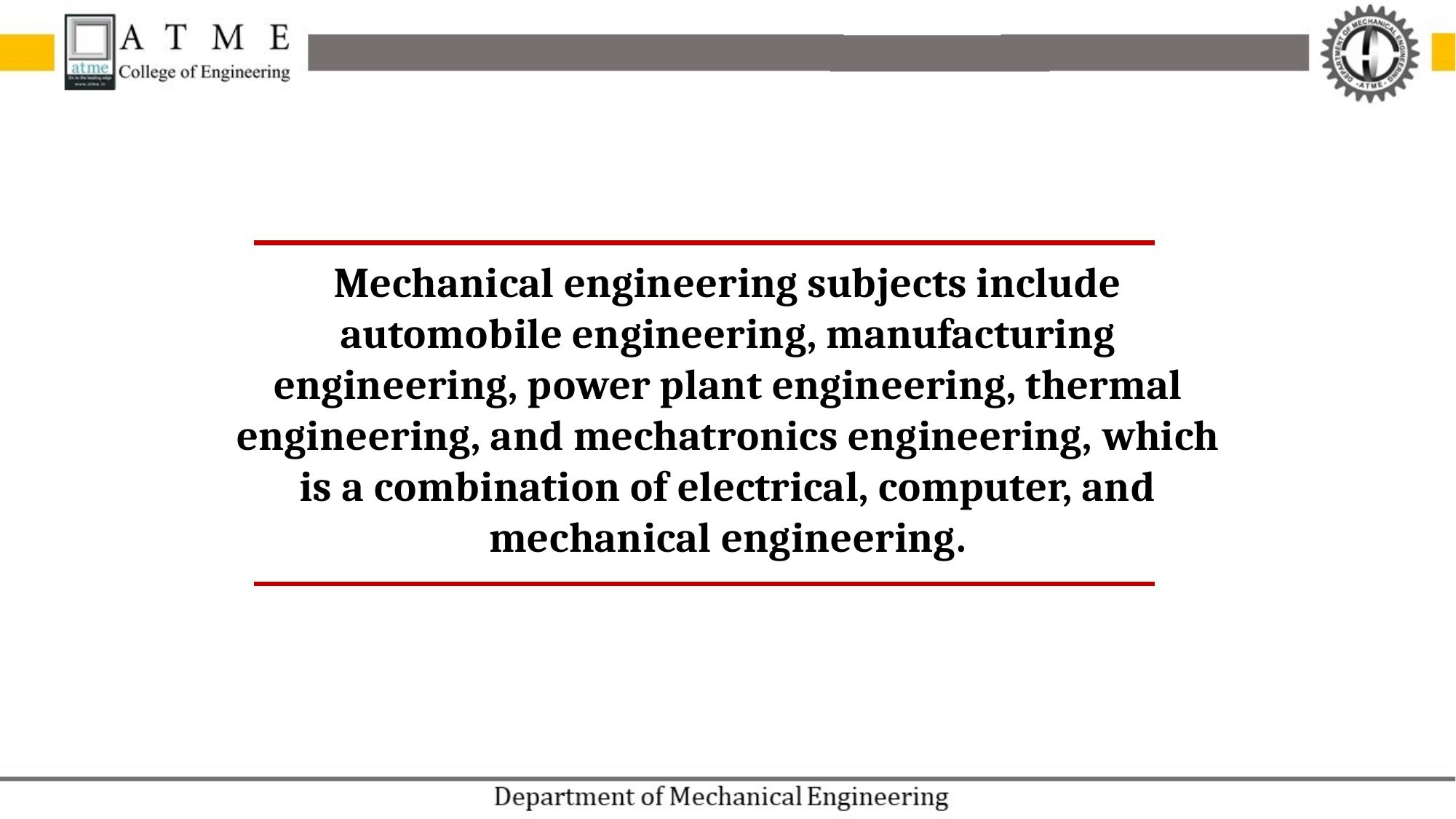

Mechanical engineering subjects include automobile engineering, manufacturing engineering, power plant engineering, thermal engineering, and mechatronics engineering, which is a combination of electrical, computer, and mechanical engineering.